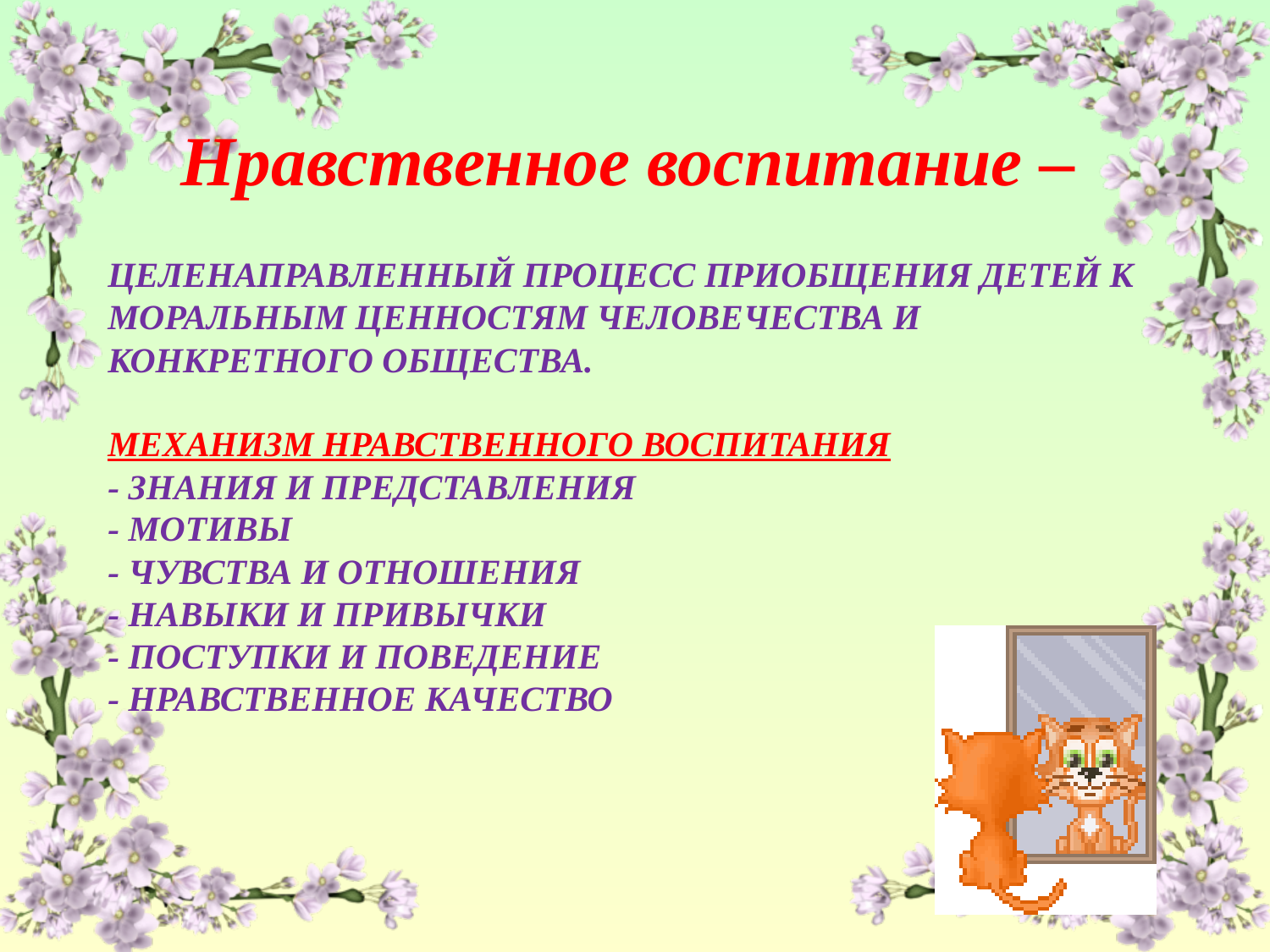

Нравственное воспитание –
# целенаправленный процесс приобщения детей к моральным ценностям человечества и конкретного общества. Механизм нравственного воспитания - Знания и представления - Мотивы - Чувства и отношения - Навыки и привычки - Поступки и поведение - Нравственное качество